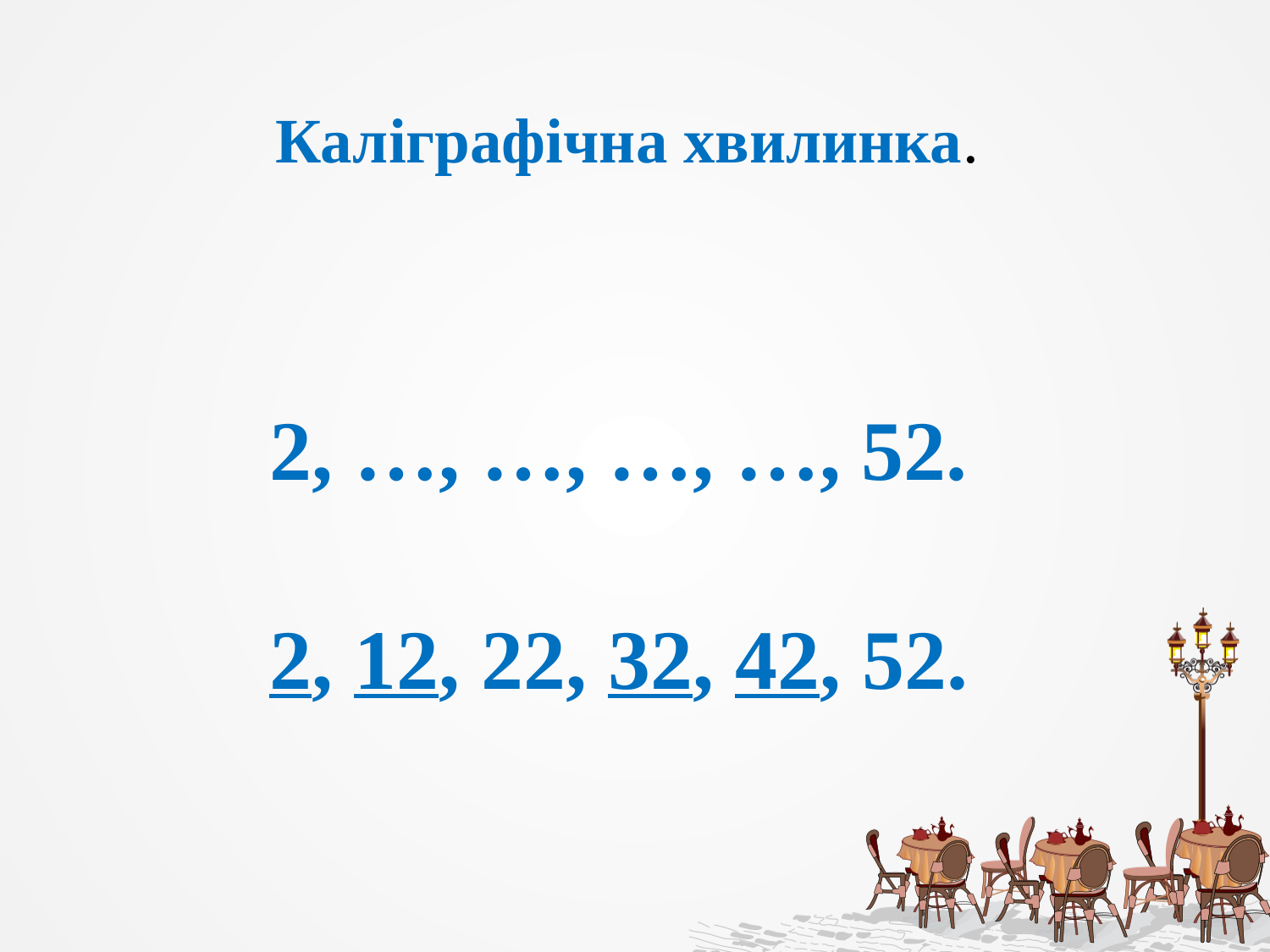

# Каліграфічна хвилинка.

        2, …, …, …, …, 52.

        2, 12, 22, 32, 42, 52.